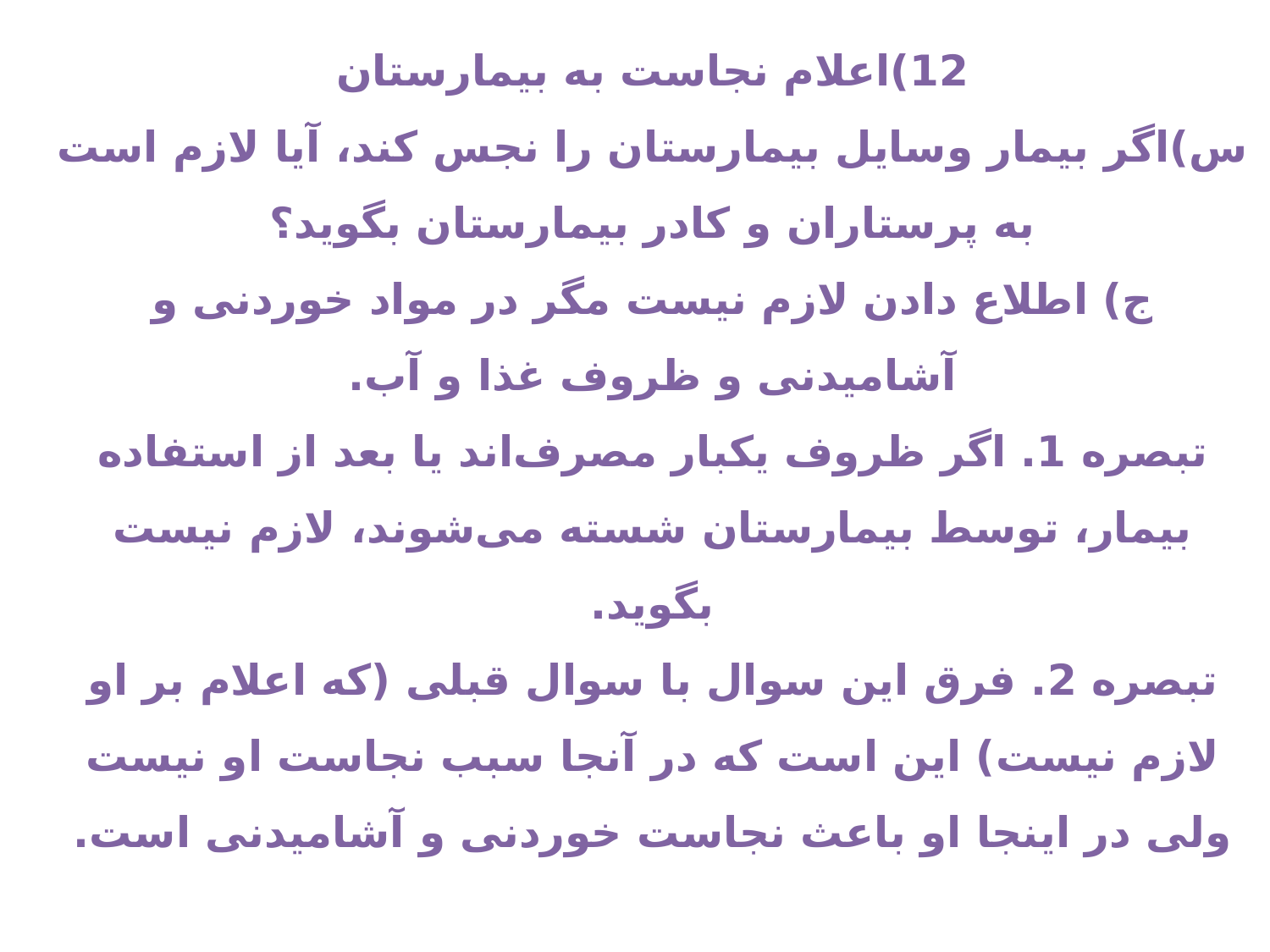

12)اعلام نجاست به بیمارستان
س)اگر بیمار وسایل بیمارستان را نجس کند، آیا لازم است به پرستاران و کادر بیمارستان بگوید؟
ج) اطلاع دادن لازم نیست مگر در مواد خوردنی و آشامیدنی و ظروف غذا و آب.
تبصره 1. اگر ظروف یکبار مصرف‌اند یا بعد از استفاده بیمار، توسط بیمارستان شسته می‌شوند، لازم نیست بگوید.
تبصره 2. فرق این سوال با سوال قبلی (که اعلام بر او لازم نیست) این است که در آنجا سبب نجاست او نیست ولی در اینجا او باعث نجاست خوردنى و آشامیدنى است.